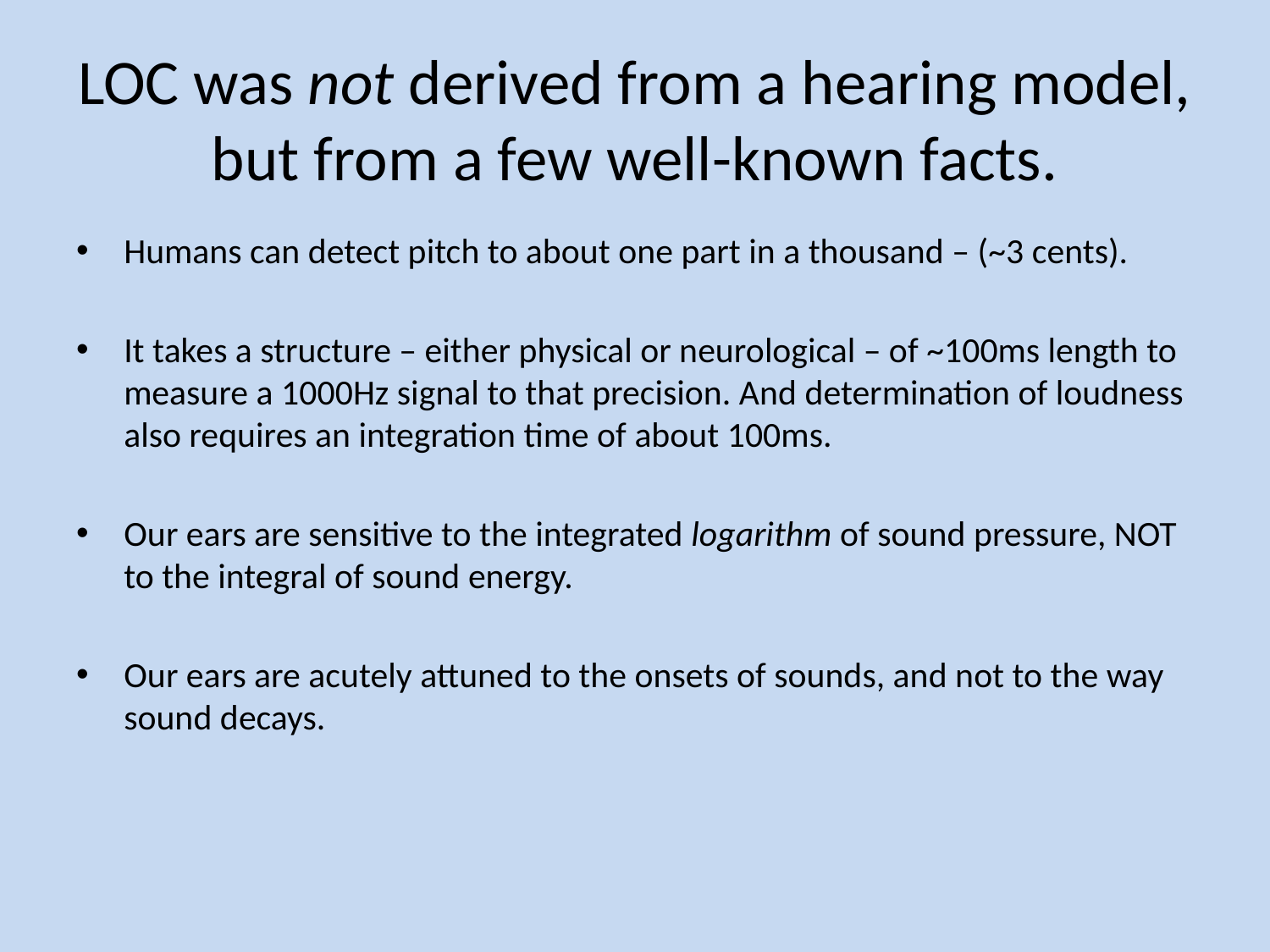

# LOC was not derived from a hearing model, but from a few well-known facts.
Humans can detect pitch to about one part in a thousand – (~3 cents).

It takes a structure – either physical or neurological – of ~100ms length to measure a 1000Hz signal to that precision. And determination of loudness also requires an integration time of about 100ms.

Our ears are sensitive to the integrated logarithm of sound pressure, NOT to the integral of sound energy.

Our ears are acutely attuned to the onsets of sounds, and not to the way sound decays.